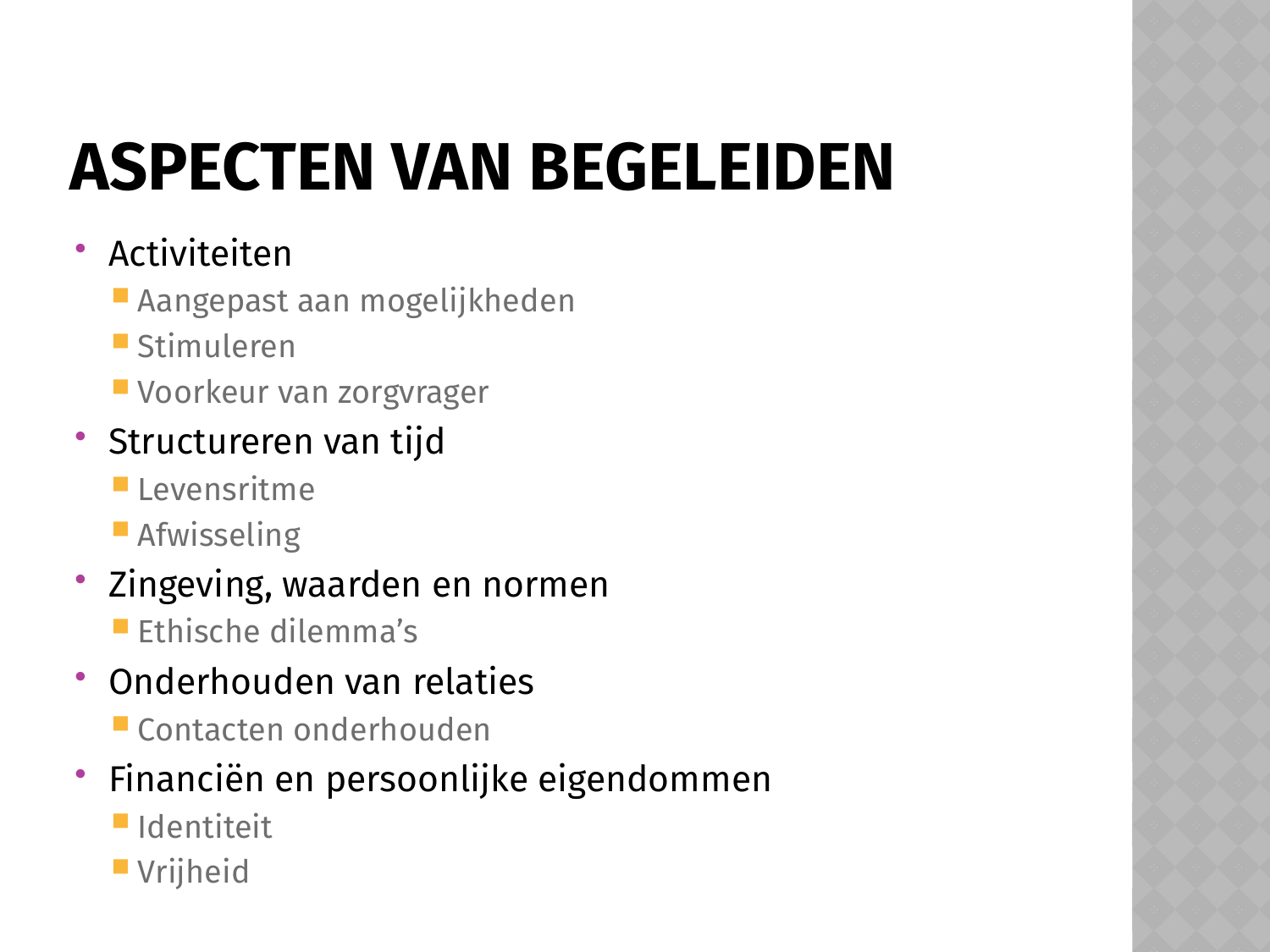

# Aspecten van begeleiden
Activiteiten
Aangepast aan mogelijkheden
Stimuleren
Voorkeur van zorgvrager
Structureren van tijd
Levensritme
Afwisseling
Zingeving, waarden en normen
Ethische dilemma’s
Onderhouden van relaties
Contacten onderhouden
Financiën en persoonlijke eigendommen
Identiteit
Vrijheid